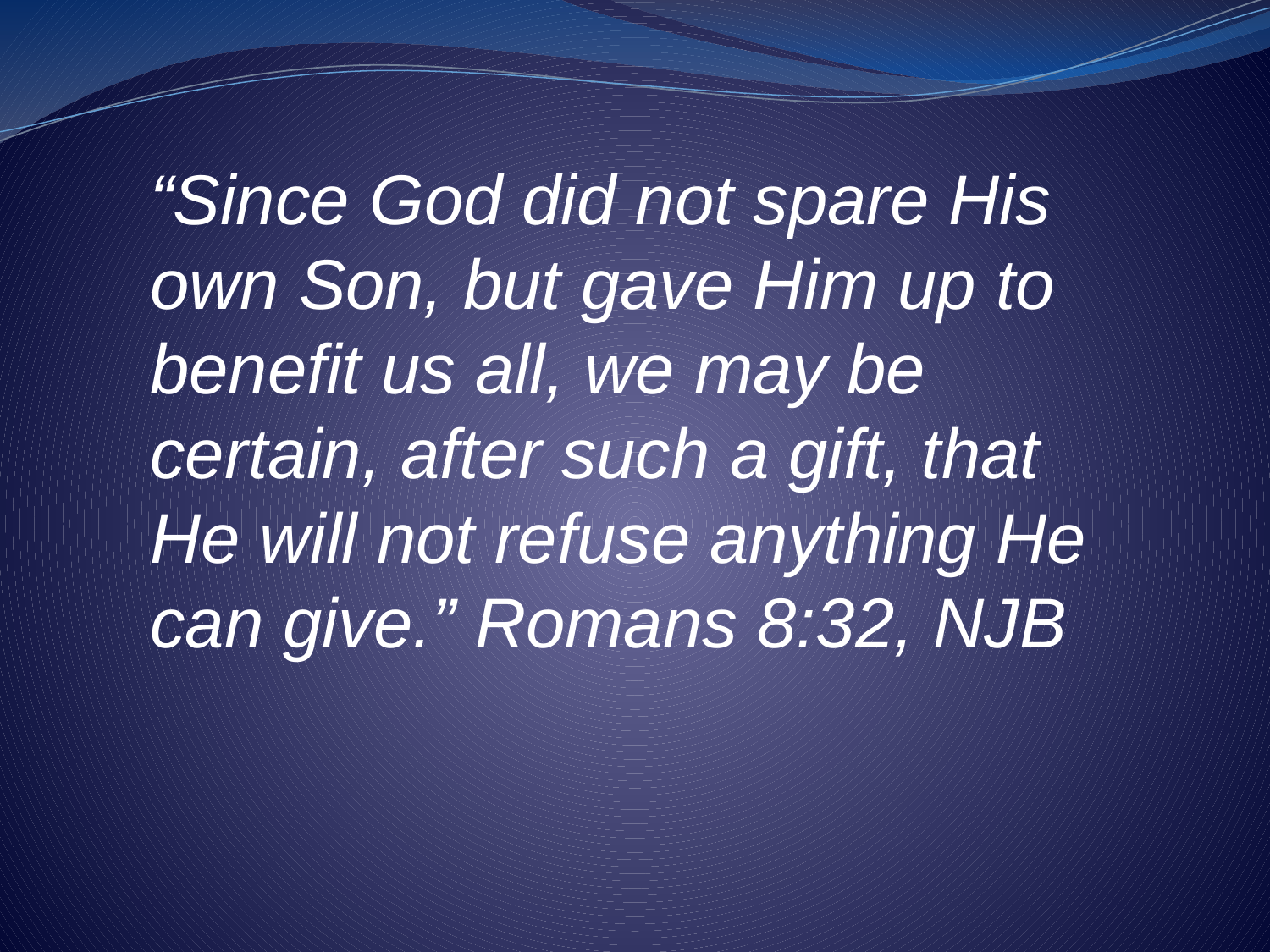

“Since God did not spare His own Son, but gave Him up to benefit us all, we may be certain, after such a gift, that He will not refuse anything He can give.” Romans 8:32, NJB